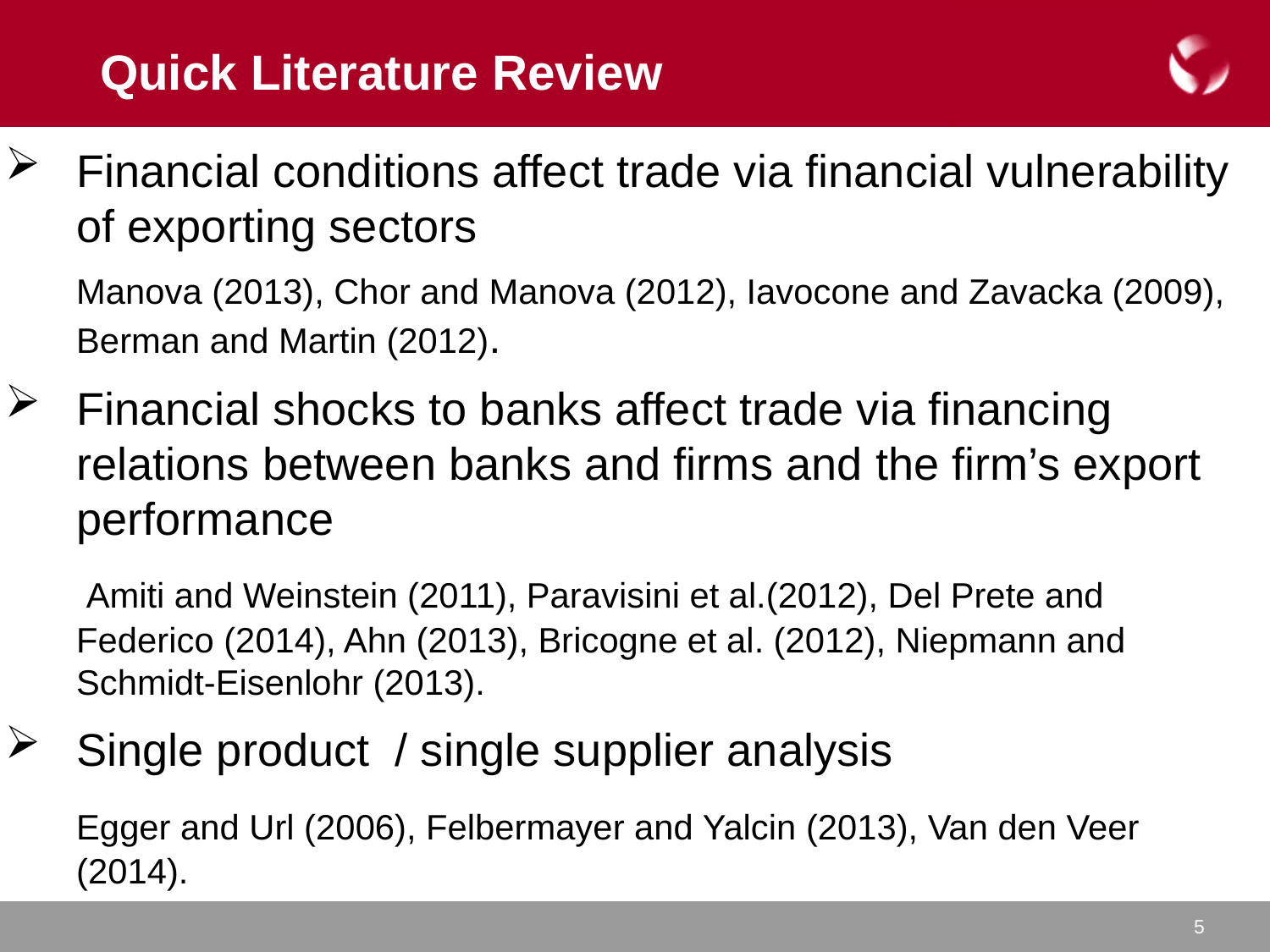

# Quick Literature Review
Financial conditions affect trade via financial vulnerability of exporting sectors
	Manova (2013), Chor and Manova (2012), Iavocone and Zavacka (2009), Berman and Martin (2012).
Financial shocks to banks affect trade via financing relations between banks and firms and the firm’s export performance
	 Amiti and Weinstein (2011), Paravisini et al.(2012), Del Prete and Federico (2014), Ahn (2013), Bricogne et al. (2012), Niepmann and Schmidt-Eisenlohr (2013).
Single product  / single supplier analysis
	Egger and Url (2006), Felbermayer and Yalcin (2013), Van den Veer (2014).

5